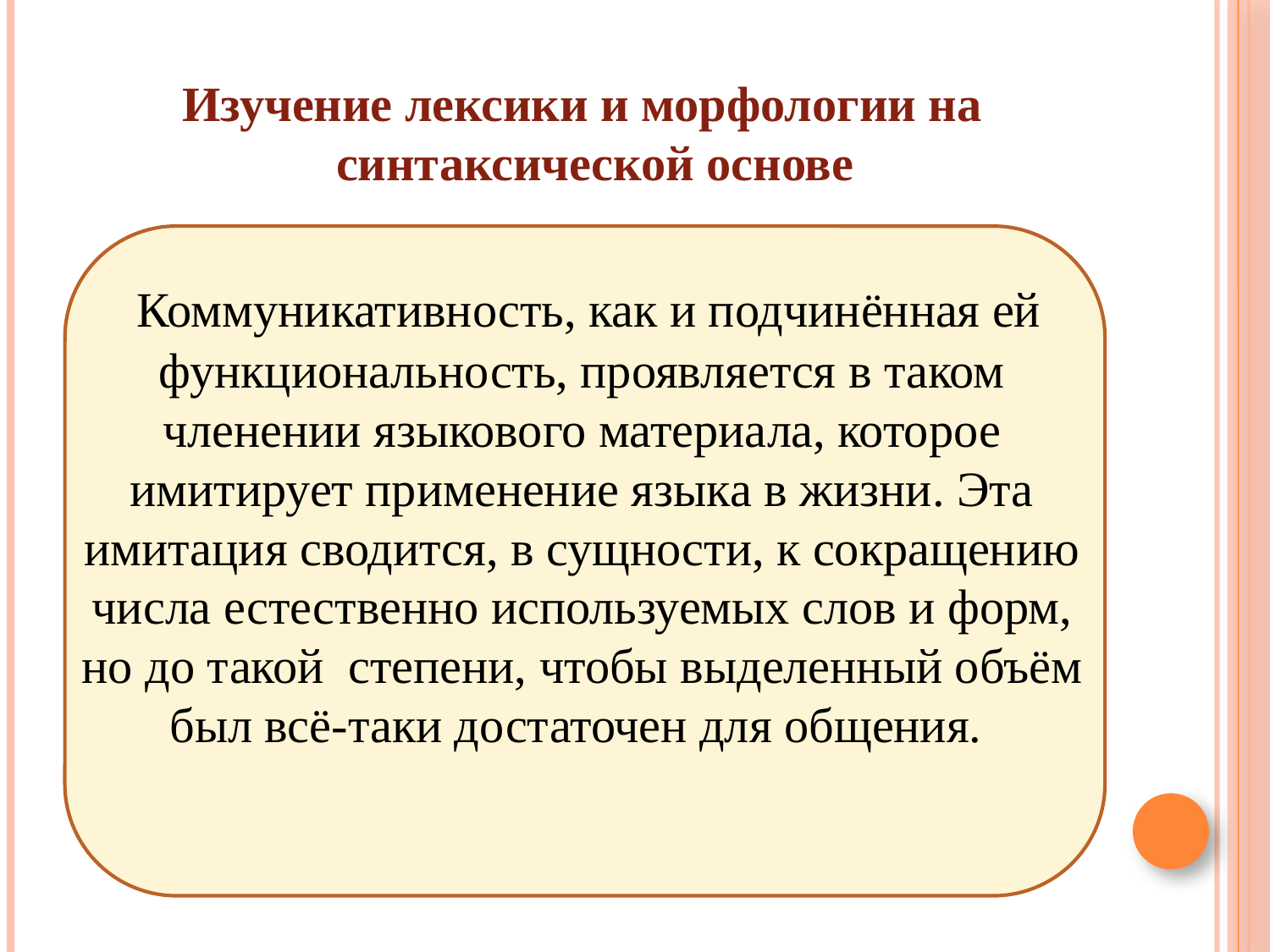

Изучение лексики и морфологии на синтаксической основе

 Коммуникативность, как и подчинённая ей функциональность, проявляется в таком членении языкового материала, которое имитирует применение языка в жизни. Эта имитация сводится, в сущности, к сокращению числа естественно используемых слов и форм, но до такой  степени, чтобы выделенный объём был всё-таки достаточен для общения.